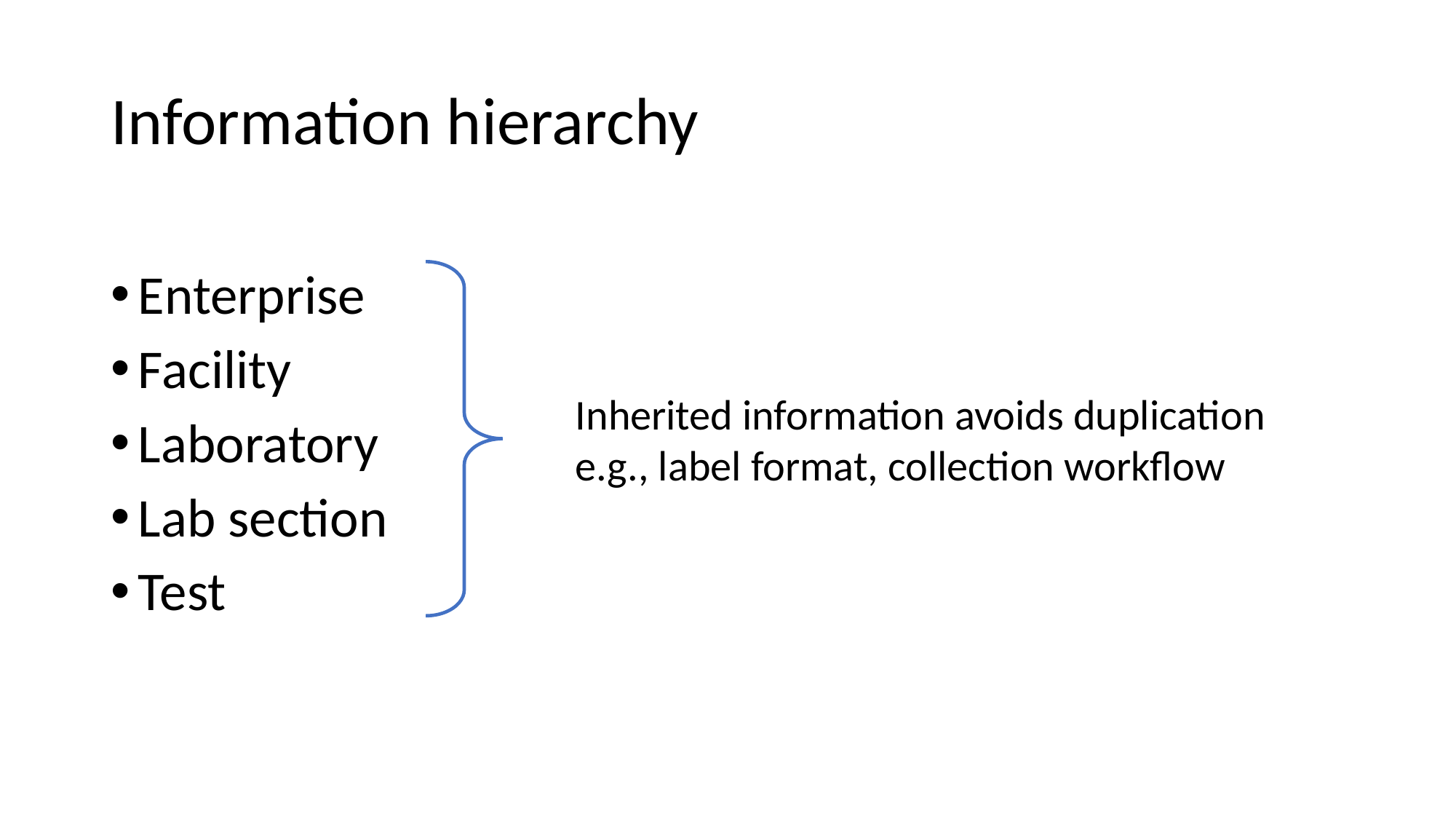

# Information hierarchy
Enterprise
Facility
Laboratory
Lab section
Test

Inherited information avoids duplication
e.g., label format, collection workflow